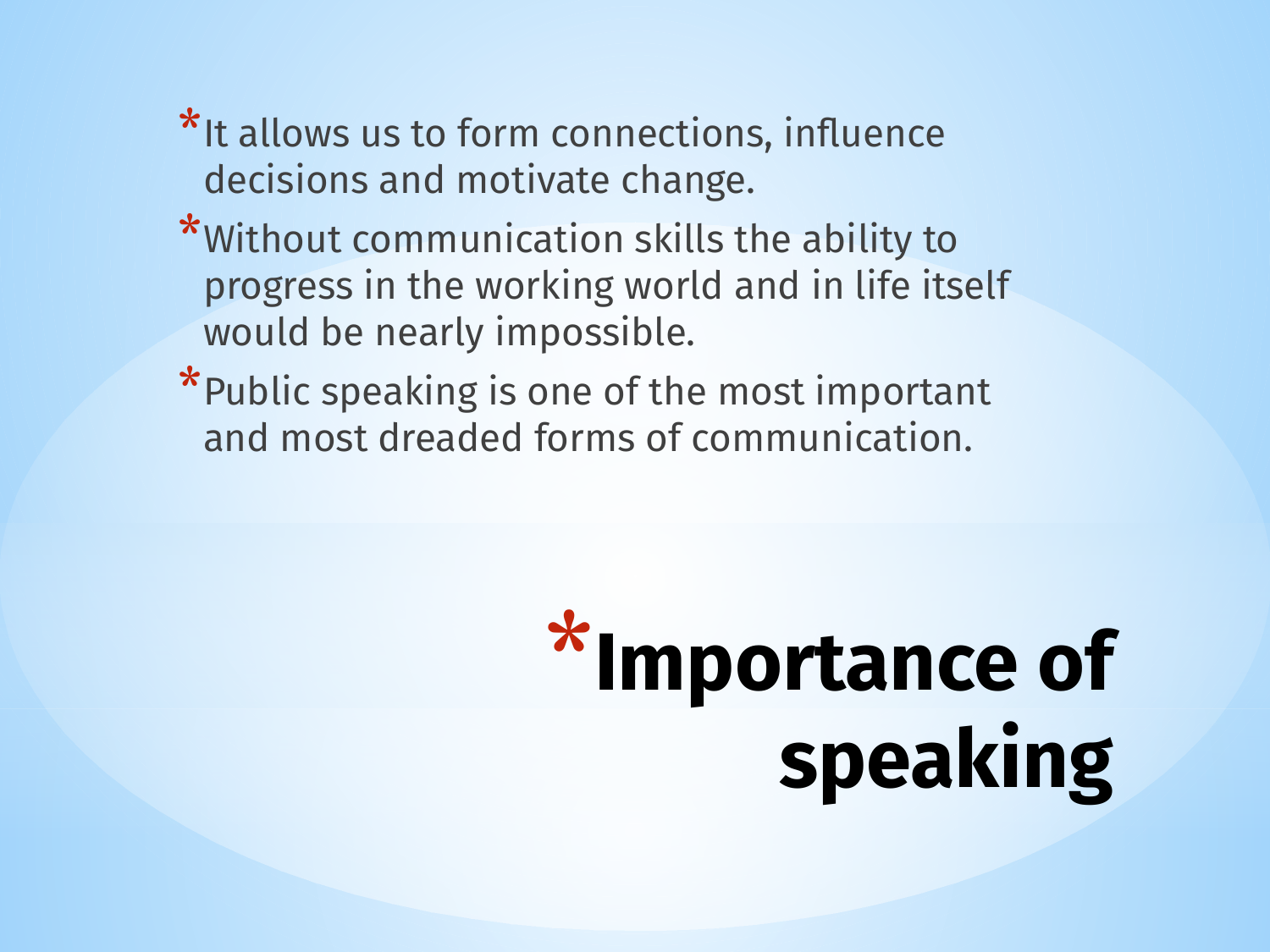

It allows us to form connections, influence decisions and motivate change.
Without communication skills the ability to progress in the working world and in life itself would be nearly impossible.
Public speaking is one of the most important and most dreaded forms of communication.
# Importance of speaking